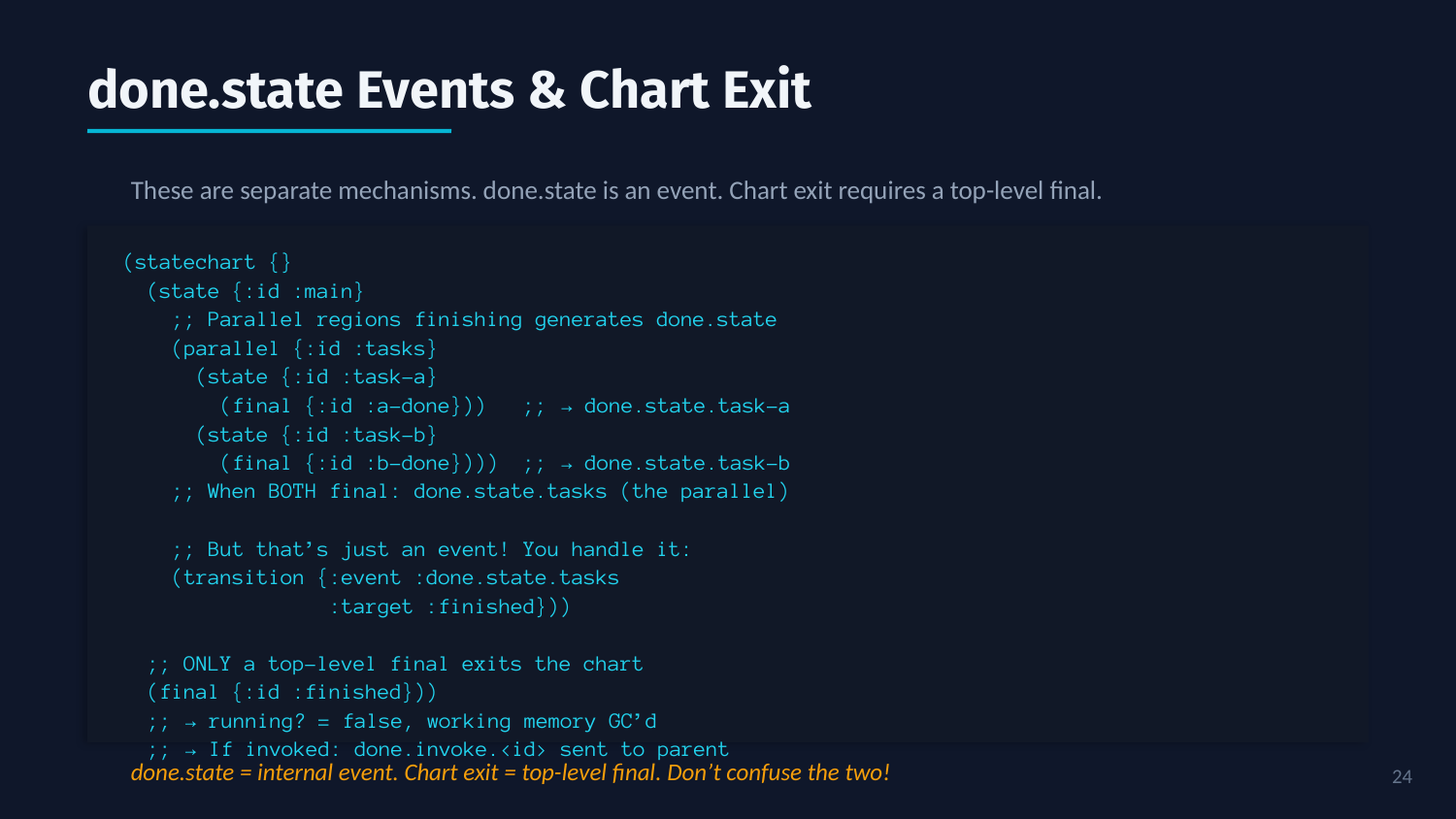

done.state Events & Chart Exit

These are separate mechanisms. done.state is an event. Chart exit requires a top-level final.

(statechart {}
  (state {:id :main}
    ;; Parallel regions finishing generates done.state
    (parallel {:id :tasks}
      (state {:id :task-a}
        (final {:id :a-done}))   ;; → done.state.task-a
      (state {:id :task-b}
        (final {:id :b-done})))  ;; → done.state.task-b
    ;; When BOTH final: done.state.tasks (the parallel)

    ;; But that’s just an event! You handle it:
    (transition {:event :done.state.tasks
                 :target :finished}))

  ;; ONLY a top-level final exits the chart
  (final {:id :finished}))
  ;; → running? = false, working memory GC’d
  ;; → If invoked: done.invoke.<id> sent to parent
done.state = internal event. Chart exit = top-level final. Don’t confuse the two!
24